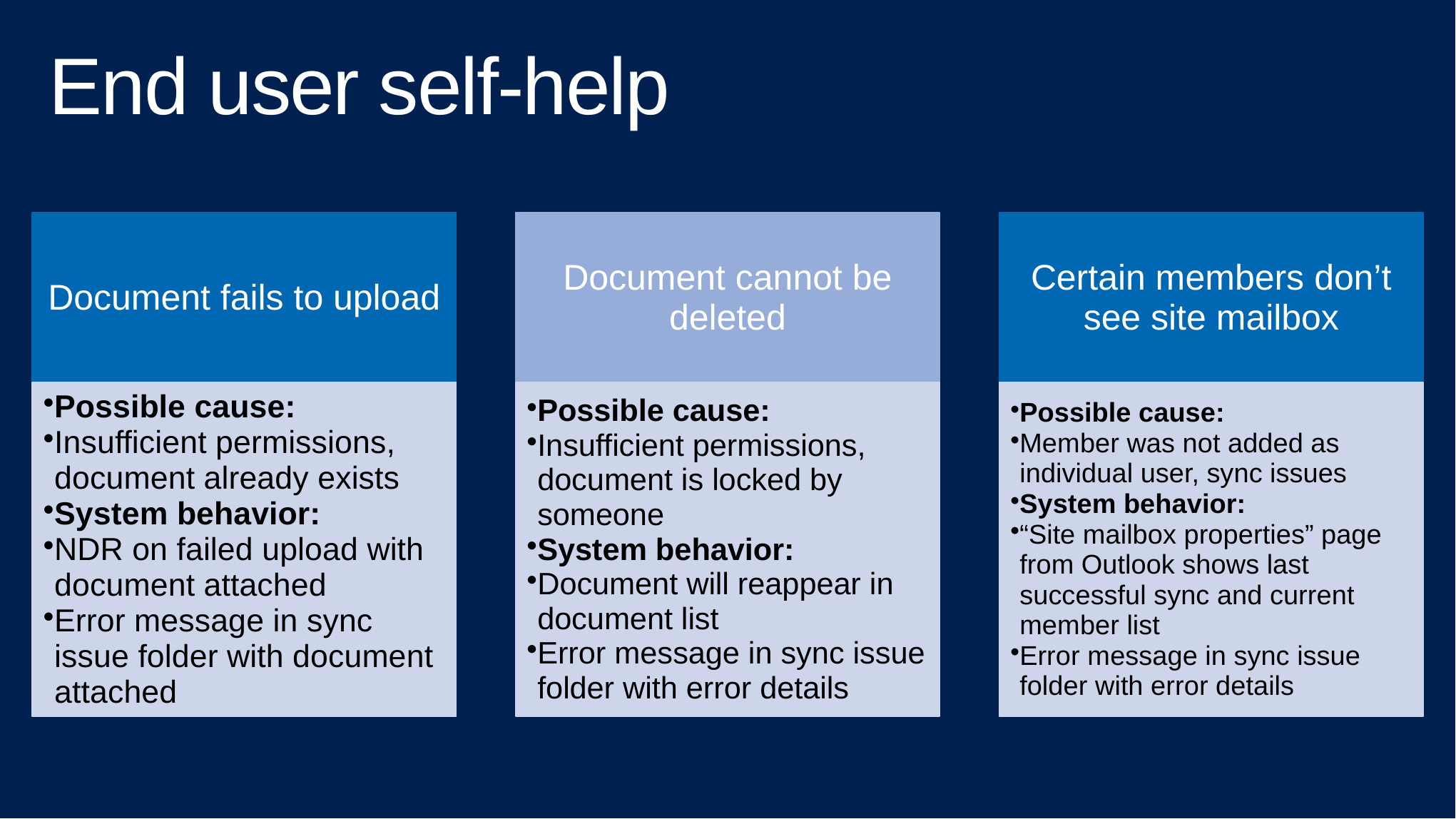

# End user self-help
Document fails to upload
Possible cause:
NDR on failed upload with document attached
Error message in sync issue folder with document attached
Document cannot be deleted
Possible cause:
System behavior:
Error message in sync issue folder with error details
Certain members don’t see site mailbox
Possible cause:
“Site mailbox properties” page from Outlook shows last successful sync and current member list
Error message in sync issue folder with error details
System behavior:
Document will reappear in document list
System behavior:
Insufficient permissions, document already exists
Insufficient permissions, document is locked by someone
Member was not added as individual user, sync issues